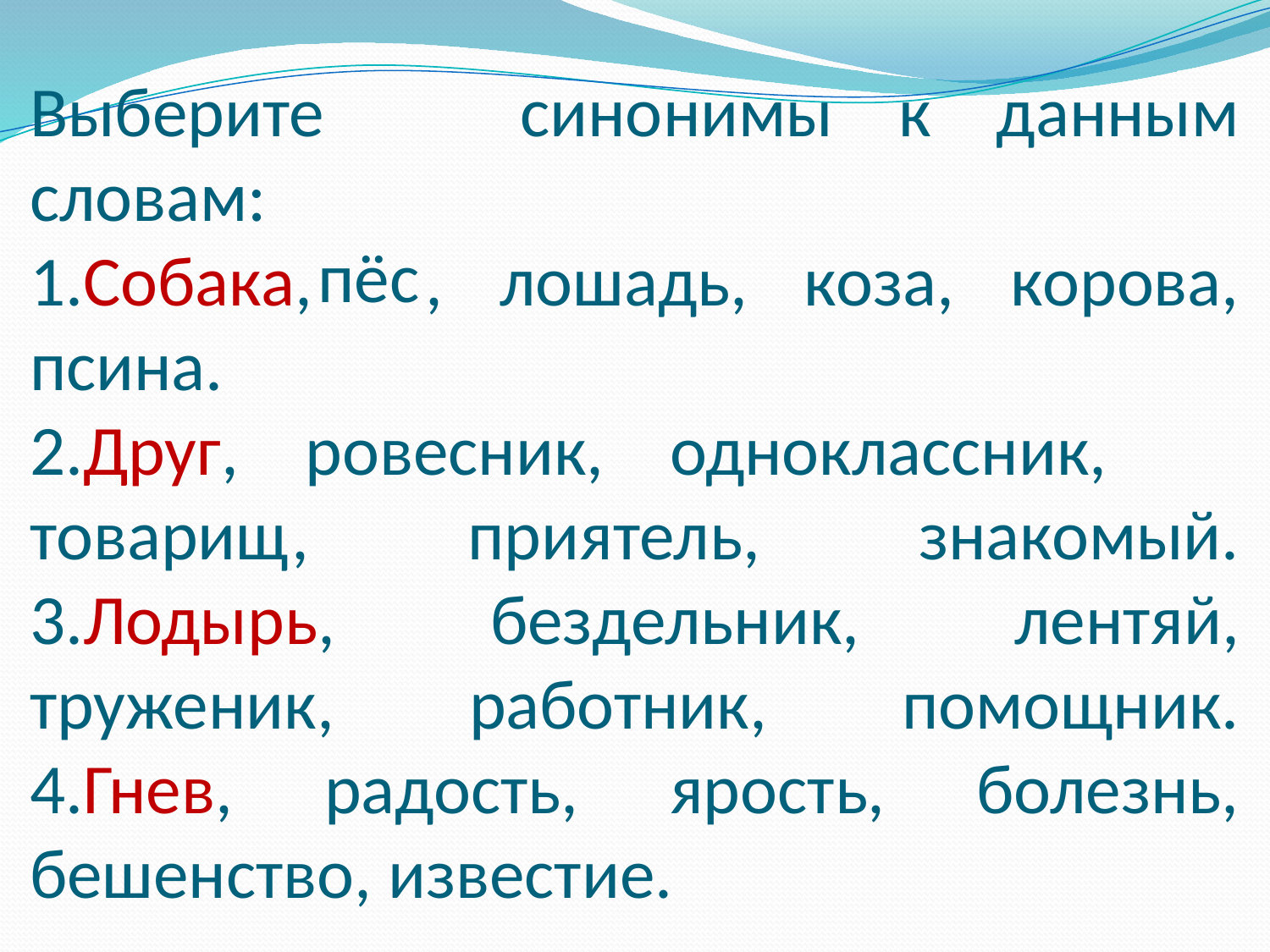

# Выберите   синонимы к данным словам: 1.Собака,  , лошадь, коза, корова, псина. 2.Друг, ровесник, одноклассник,   товарищ, приятель, знакомый. 3.Лодырь, бездельник, лентяй, труженик, работник, помощник. 4.Гнев, радость, ярость, болезнь, бешенство, известие.
пёс